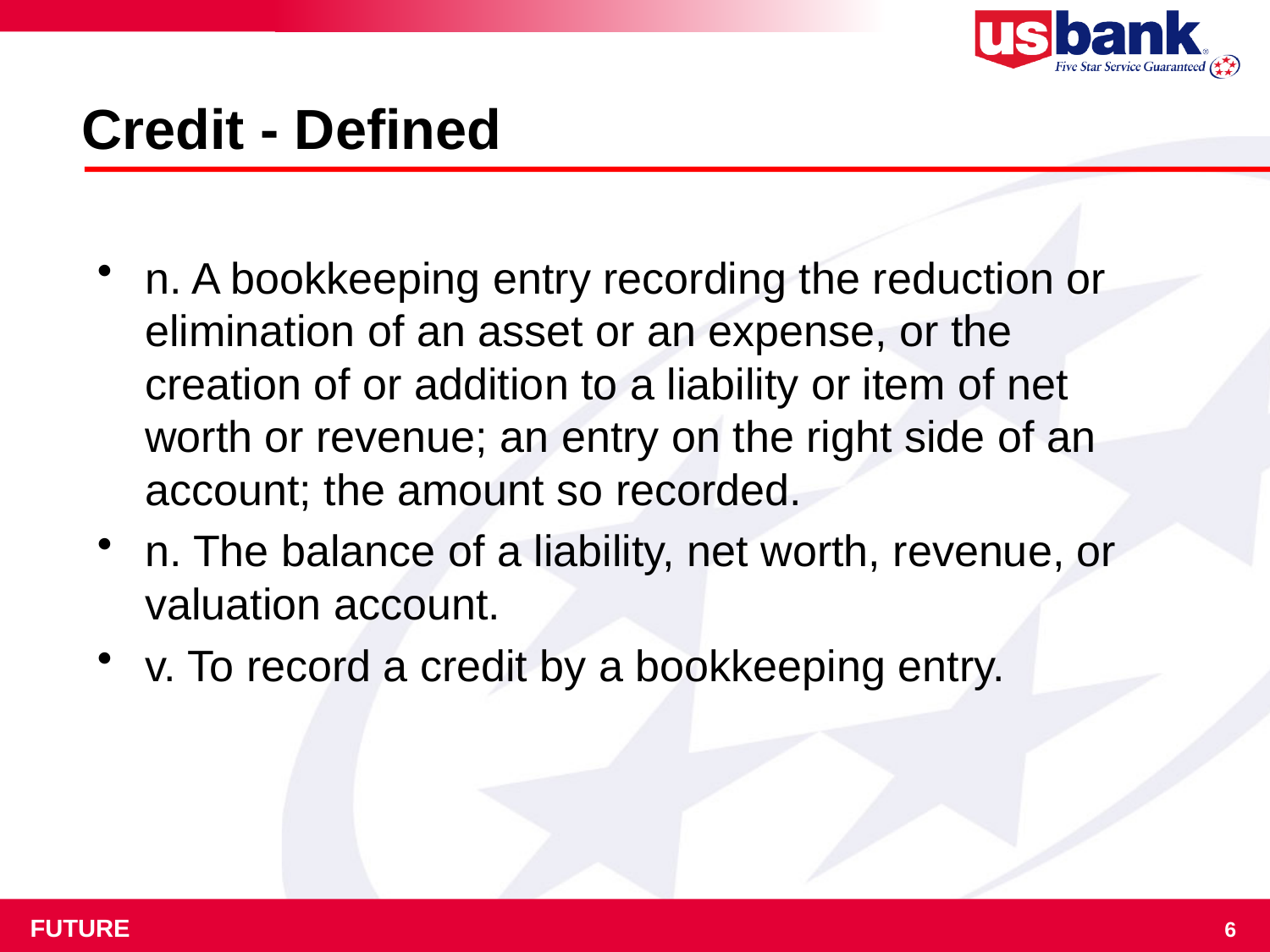

# Credit - Defined
n. A bookkeeping entry recording the reduction or elimination of an asset or an expense, or the creation of or addition to a liability or item of net worth or revenue; an entry on the right side of an account; the amount so recorded.
n. The balance of a liability, net worth, revenue, or valuation account.
v. To record a credit by a bookkeeping entry.